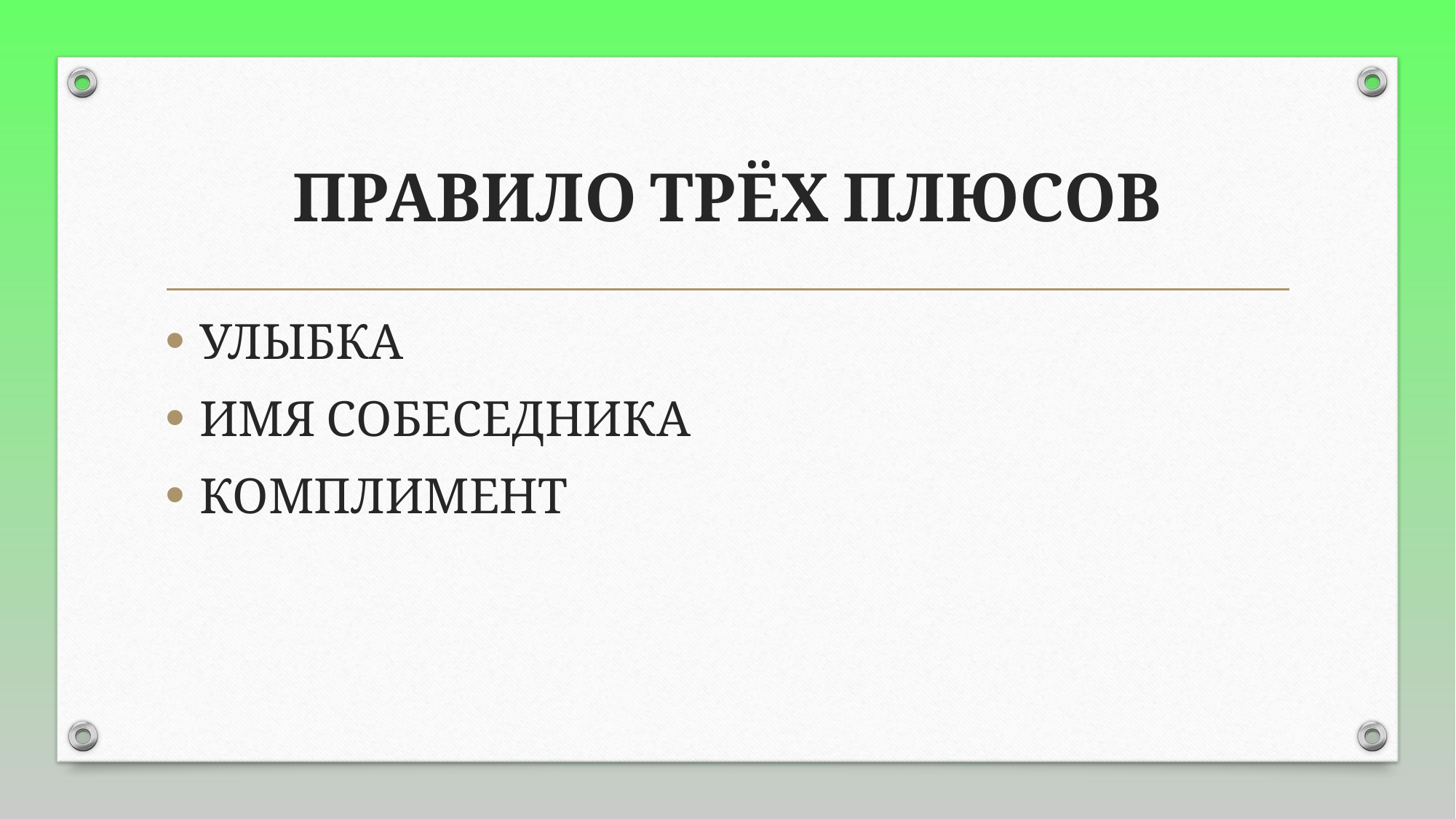

# ПРАВИЛО ТРЁХ ПЛЮСОВ
УЛЫБКА
ИМЯ СОБЕСЕДНИКА
КОМПЛИМЕНТ